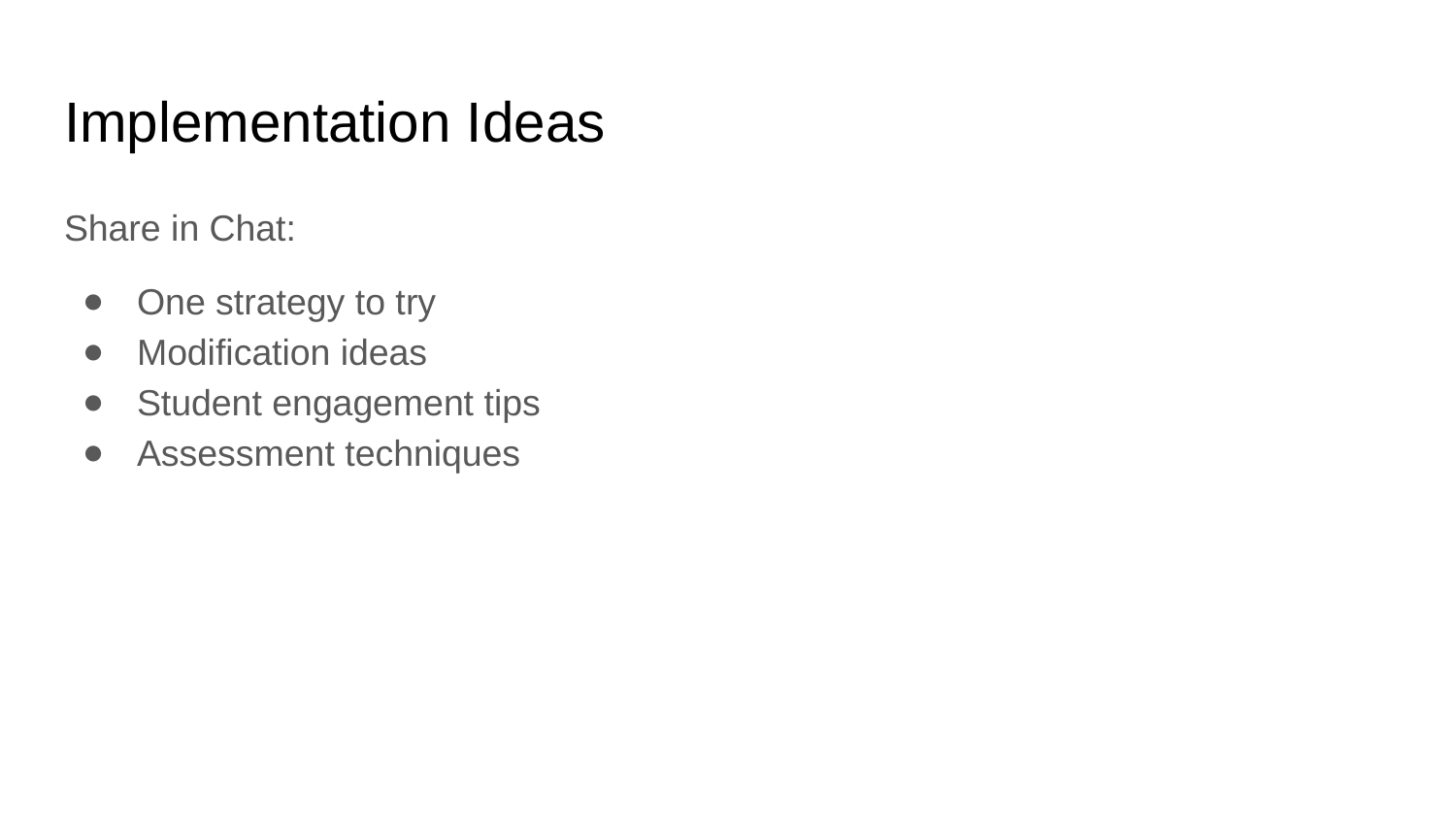

# Implementation Ideas
Share in Chat:
One strategy to try
Modification ideas
Student engagement tips
Assessment techniques